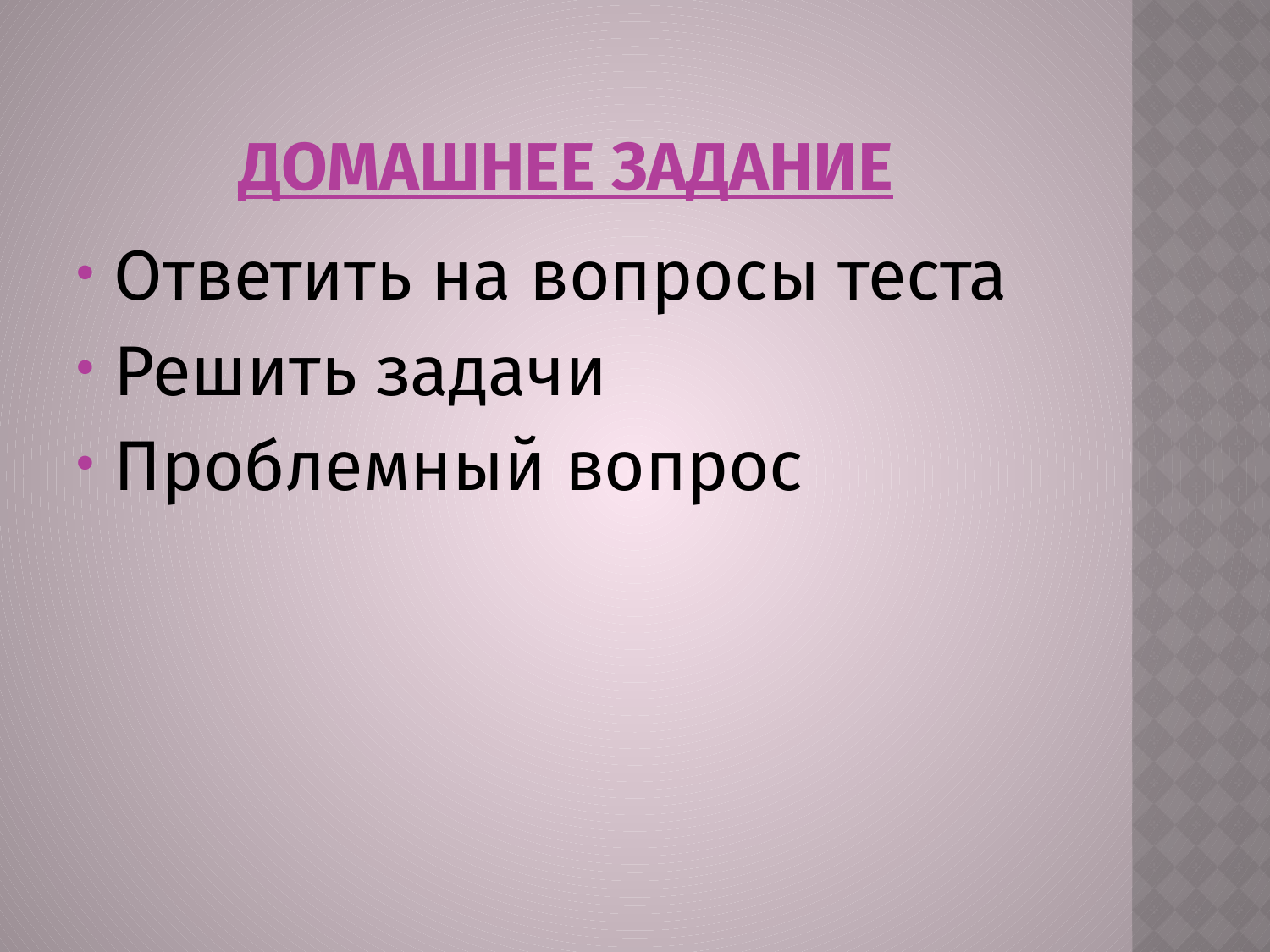

# Домашнее задание
Ответить на вопросы теста
Решить задачи
Проблемный вопрос